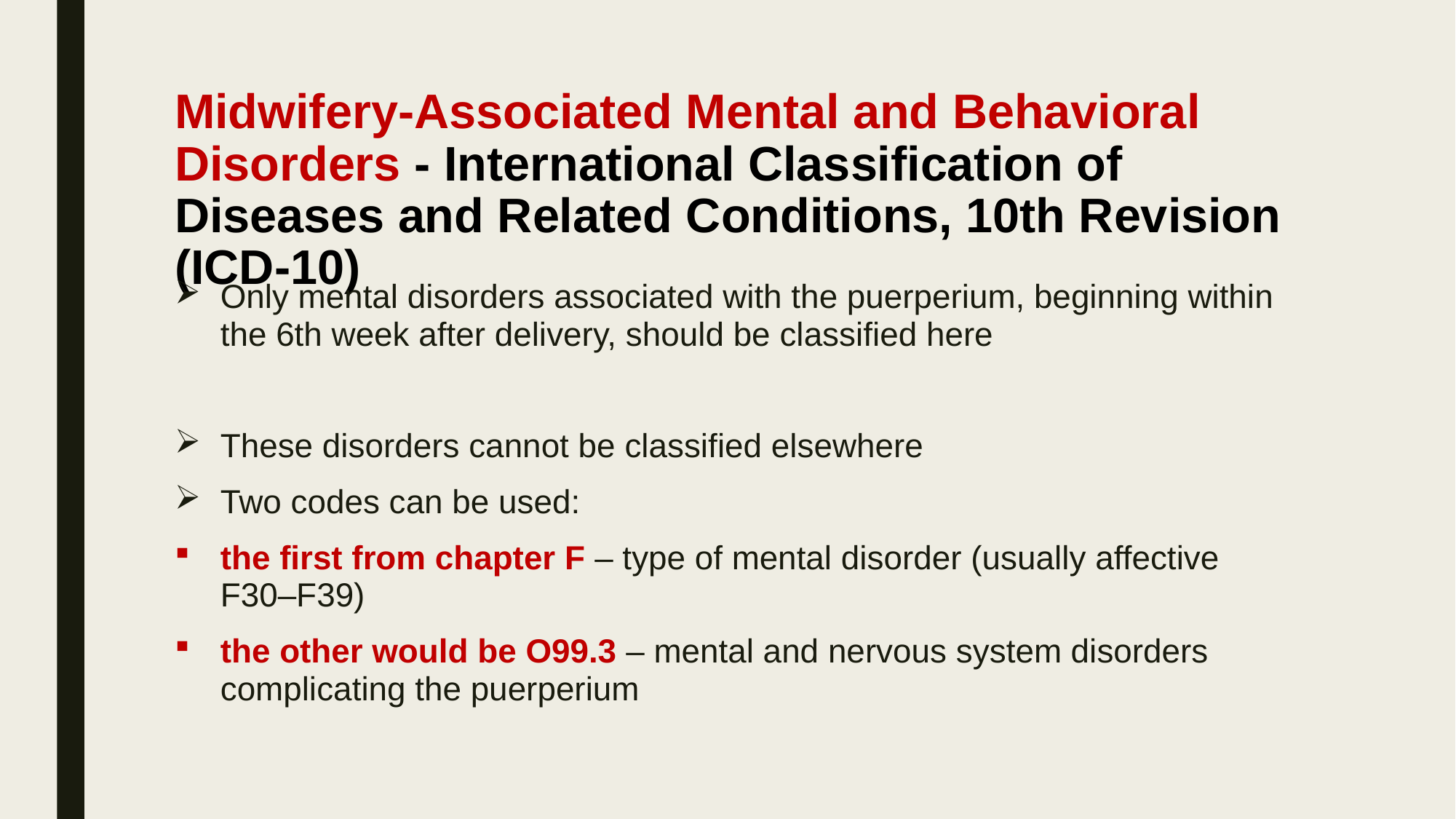

# Midwifery-Associated Mental and Behavioral Disorders - International Classification of Diseases and Related Conditions, 10th Revision (ICD-10)
Only mental disorders associated with the puerperium, beginning within the 6th week after delivery, should be classified here

These disorders cannot be classified elsewhere
Two codes can be used:
the first from chapter F – type of mental disorder (usually affective F30–F39)
the other would be O99.3 – mental and nervous system disorders complicating the puerperium